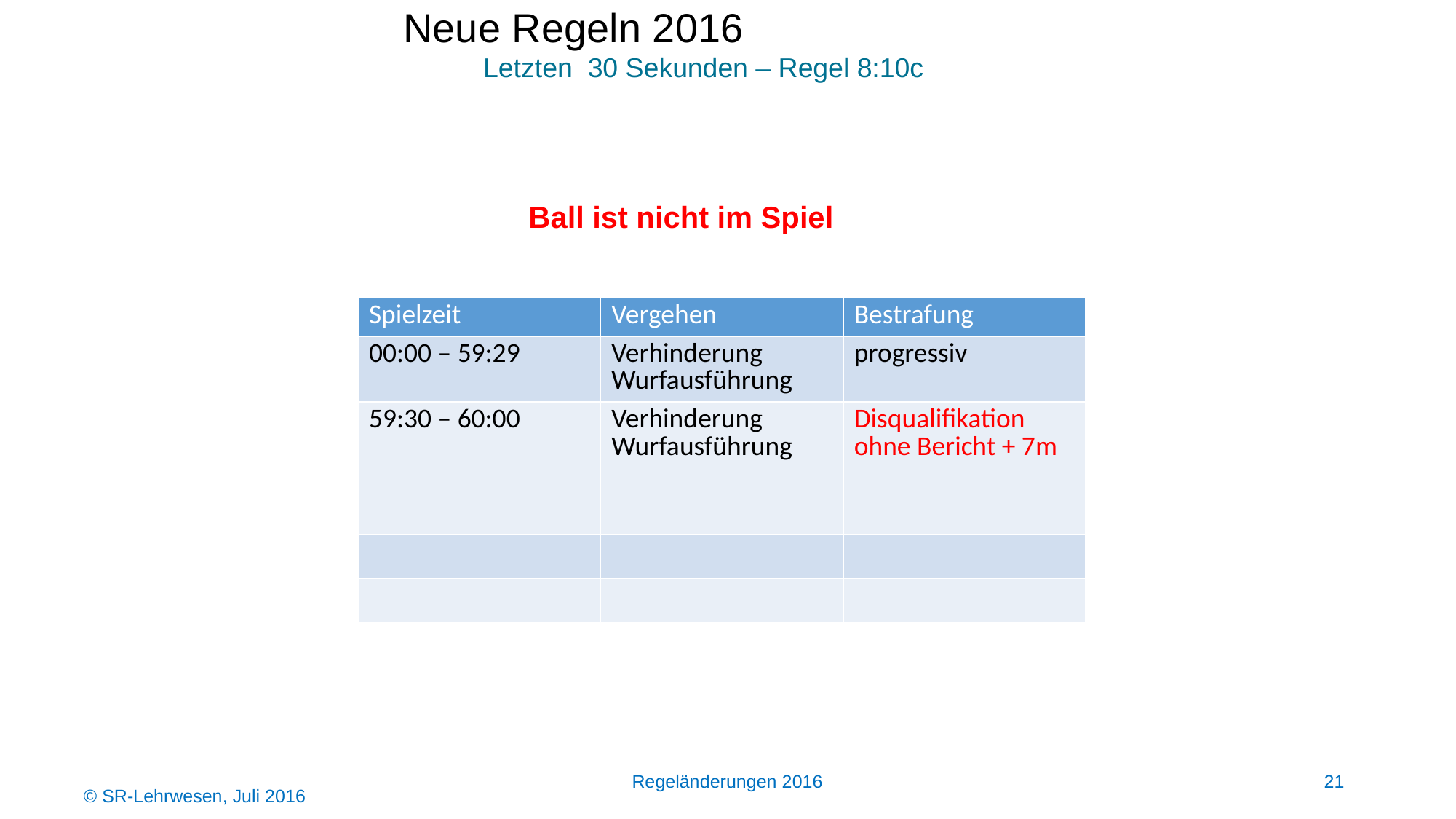

# Neue Regeln 2016
Letzten  30 Sekunden – Regel 8:10c
Ball ist nicht im Spiel
| Spielzeit | Vergehen | Bestrafung |
| --- | --- | --- |
| 00:00 – 59:29 | Verhinderung Wurfausführung | progressiv |
| 59:30 – 60:00 | Verhinderung Wurfausführung | Disqualifikation ohne Bericht + 7m |
|  |  |  |
|  |  |  |
Regeländerungen 2016
21
© SR-Lehrwesen, Juli 2016